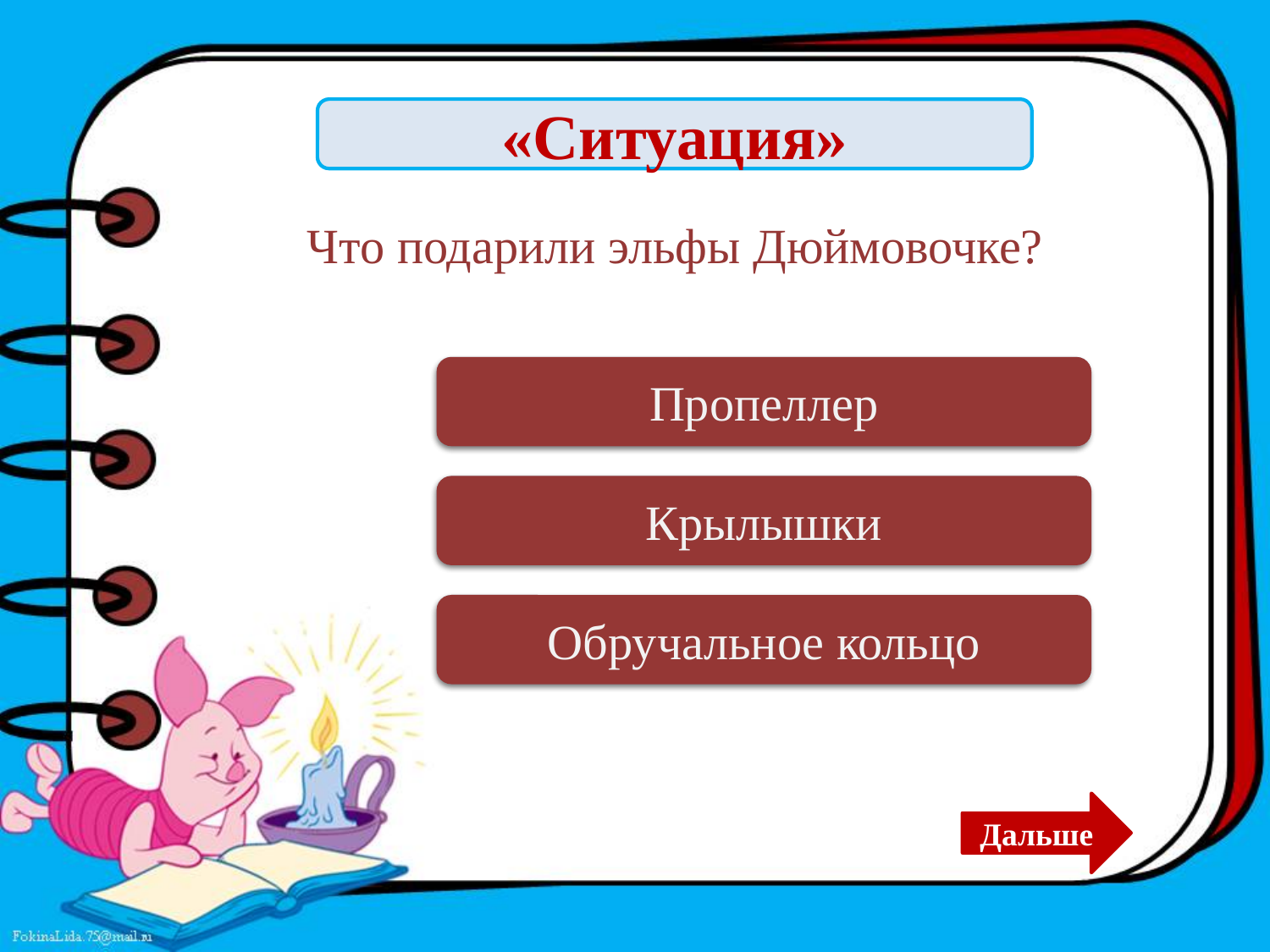

«Ситуация»
Что подарили эльфы Дюймовочке?
Ошибка
Пропеллер

Верно
Крылышки

Ошибка
Обручальное кольцо

Дальше